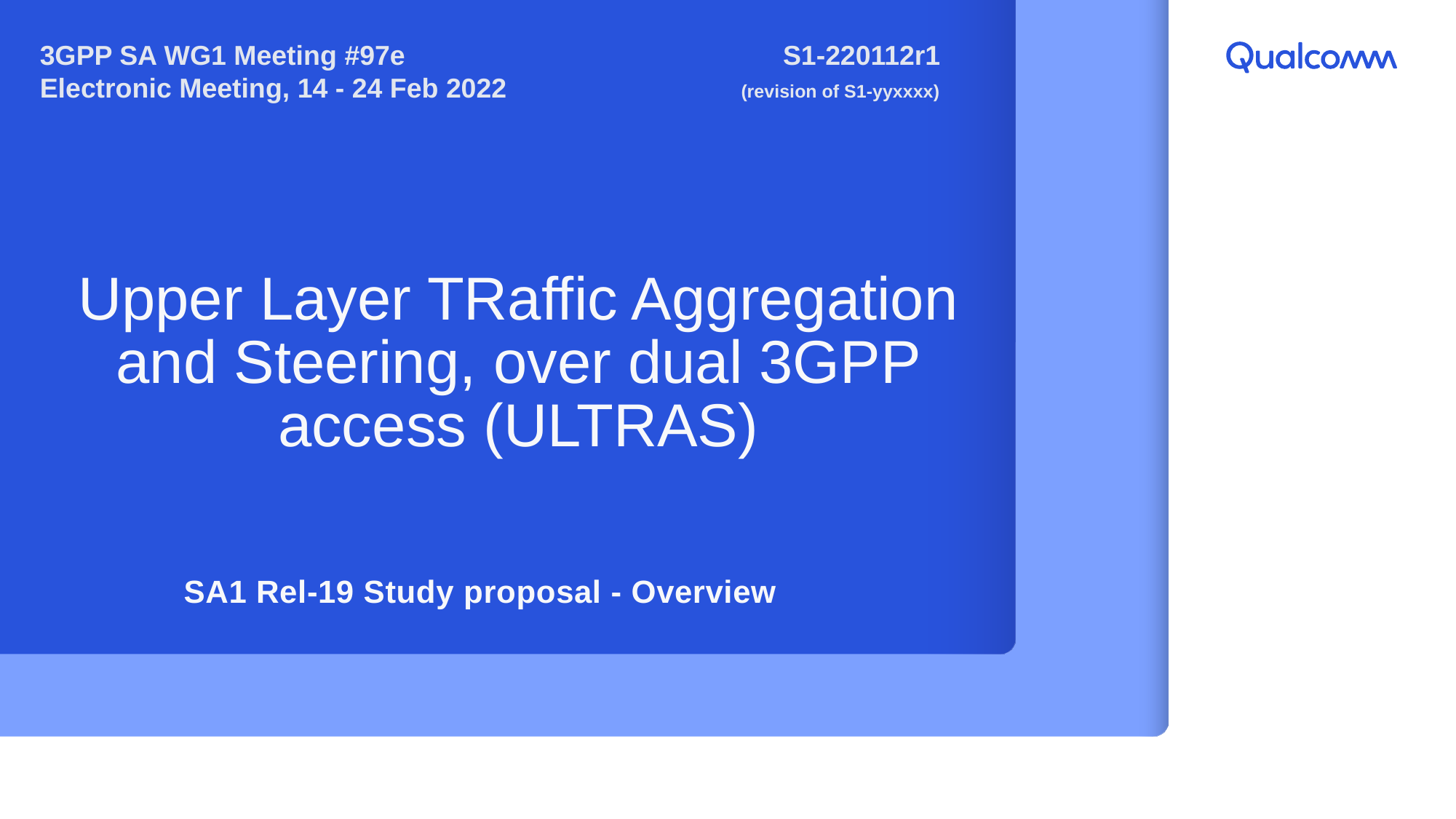

3GPP SA WG1 Meeting #97e 	       S1-220112r1
Electronic Meeting, 14 - 24 Feb 2022	                                              (revision of S1-yyxxxx)
# Upper Layer TRaffic Aggregation and Steering, over dual 3GPP access (ULTRAS)
SA1 Rel-19 Study proposal - Overview